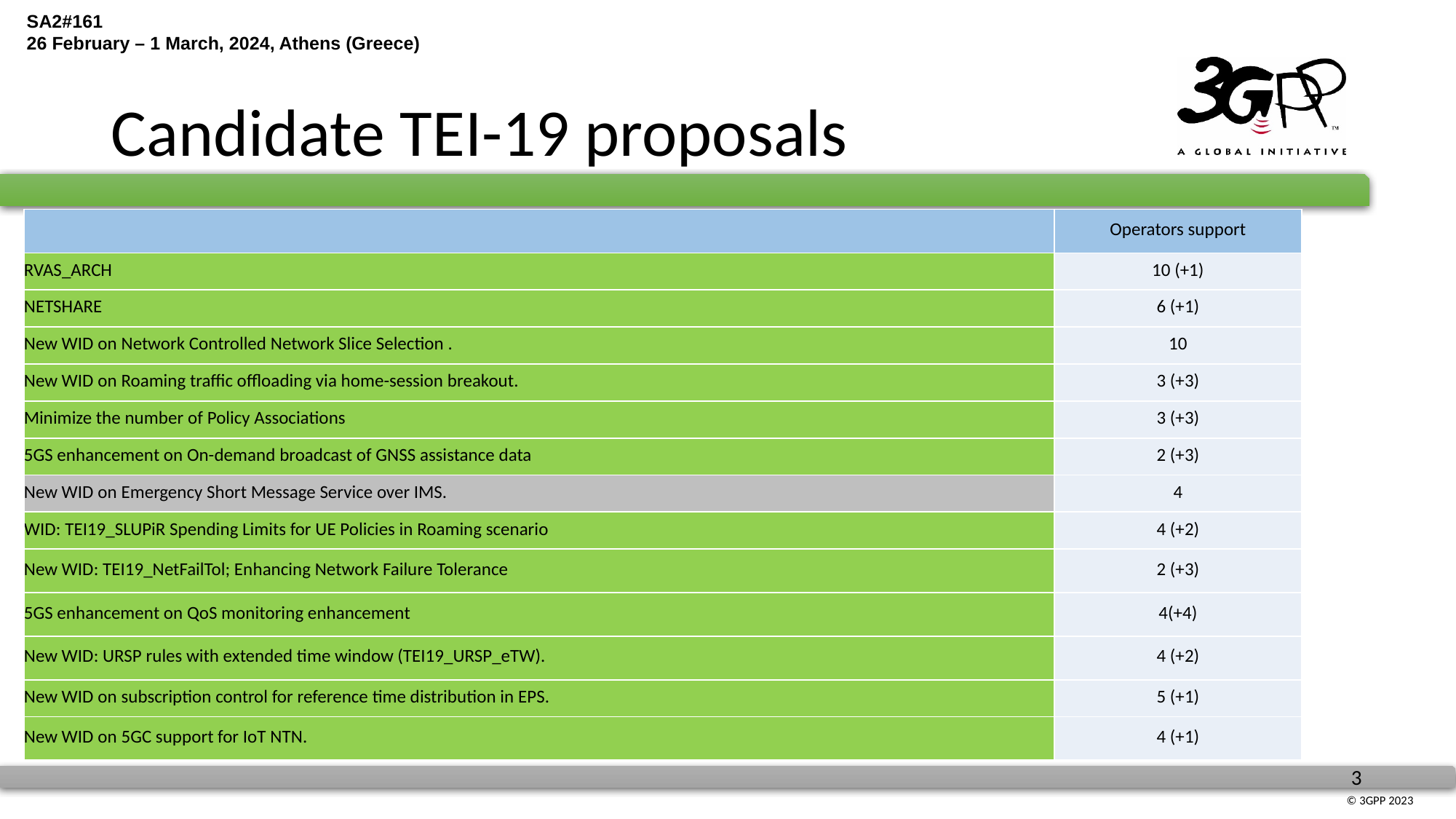

# Candidate TEI-19 proposals
|  | Operators support |
| --- | --- |
| RVAS\_ARCH | 10 (+1) |
| NETSHARE | 6 (+1) |
| New WID on Network Controlled Network Slice Selection . | 10 |
| New WID on Roaming traffic offloading via home-session breakout. | 3 (+3) |
| Minimize the number of Policy Associations | 3 (+3) |
| 5GS enhancement on On-demand broadcast of GNSS assistance data | 2 (+3) |
| New WID on Emergency Short Message Service over IMS. | 4 |
| WID: TEI19\_SLUPiR Spending Limits for UE Policies in Roaming scenario | 4 (+2) |
| New WID: TEI19\_NetFailTol; Enhancing Network Failure Tolerance | 2 (+3) |
| 5GS enhancement on QoS monitoring enhancement | 4(+4) |
| New WID: URSP rules with extended time window (TEI19\_URSP\_eTW). | 4 (+2) |
| New WID on subscription control for reference time distribution in EPS. | 5 (+1) |
| New WID on 5GC support for IoT NTN. | 4 (+1) |